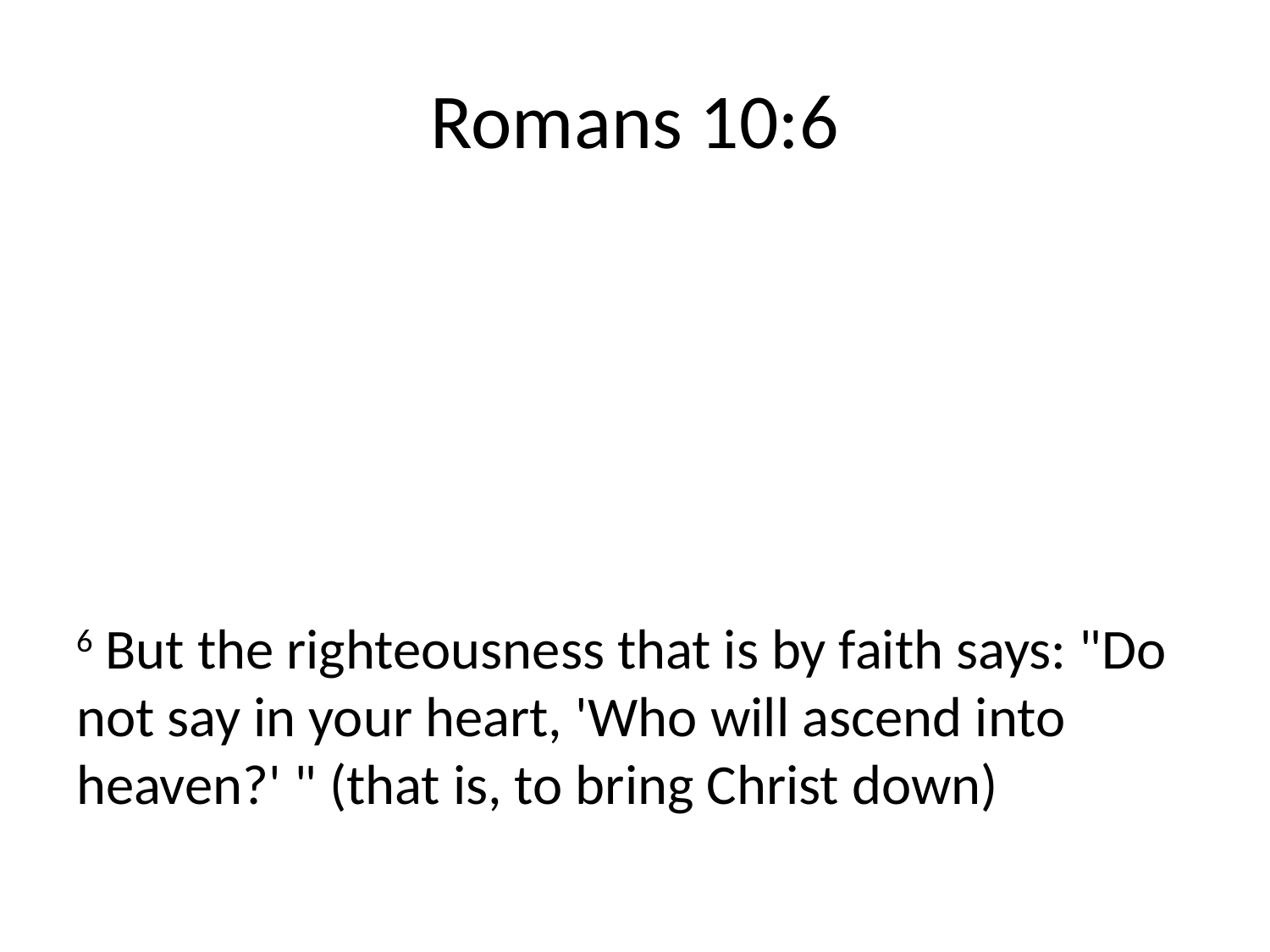

# Romans 10:6

6 But the righteousness that is by faith says: "Do not say in your heart, 'Who will ascend into heaven?' " (that is, to bring Christ down)